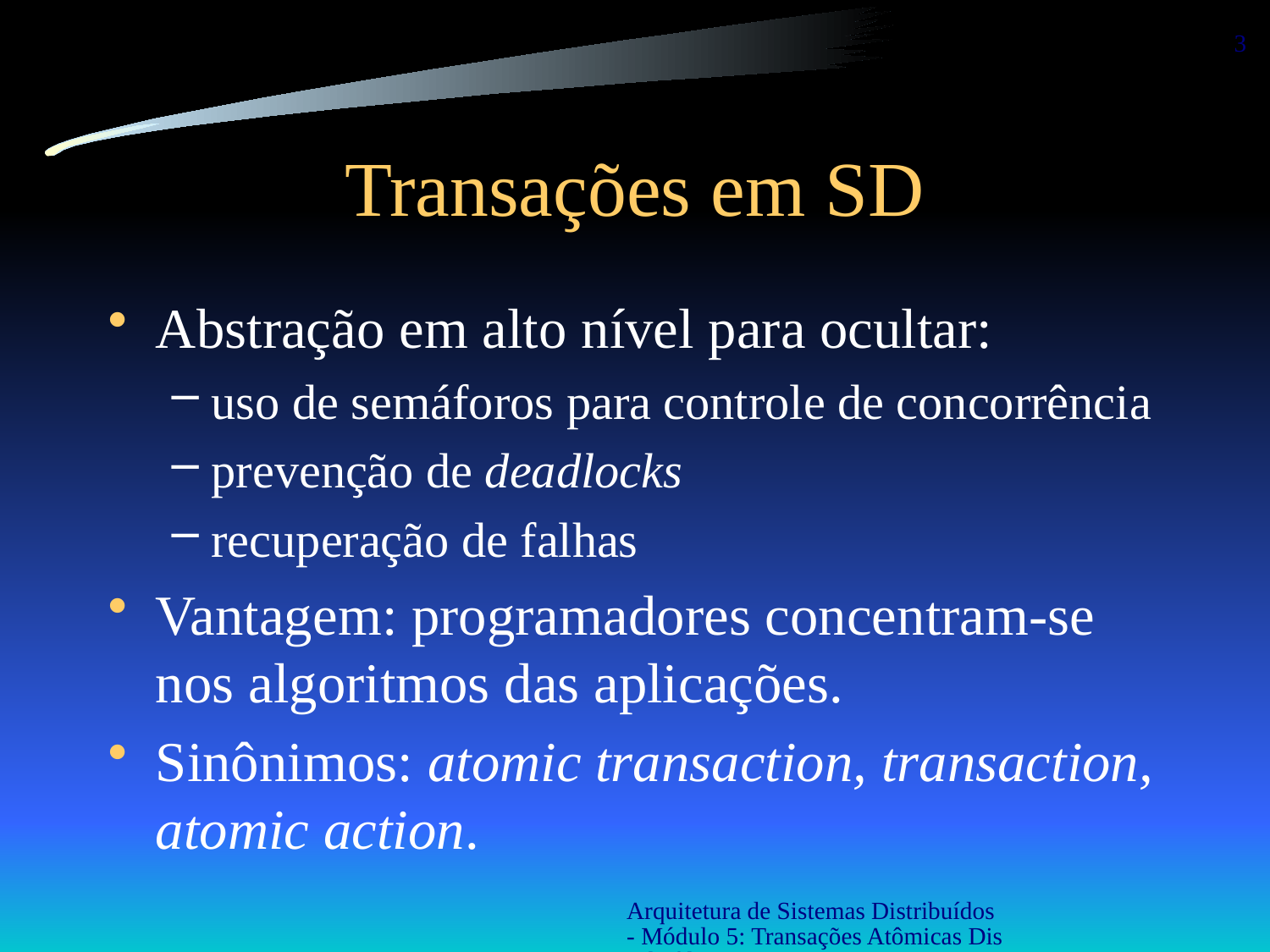

3
# Transações em SD
Abstração em alto nível para ocultar:
uso de semáforos para controle de concorrência
prevenção de deadlocks
recuperação de falhas
Vantagem: programadores concentram-se nos algoritmos das aplicações.
Sinônimos: atomic transaction, transaction, atomic action.
Arquitetura de Sistemas Distribuídos - Módulo 5: Transações Atômicas Distribuídas